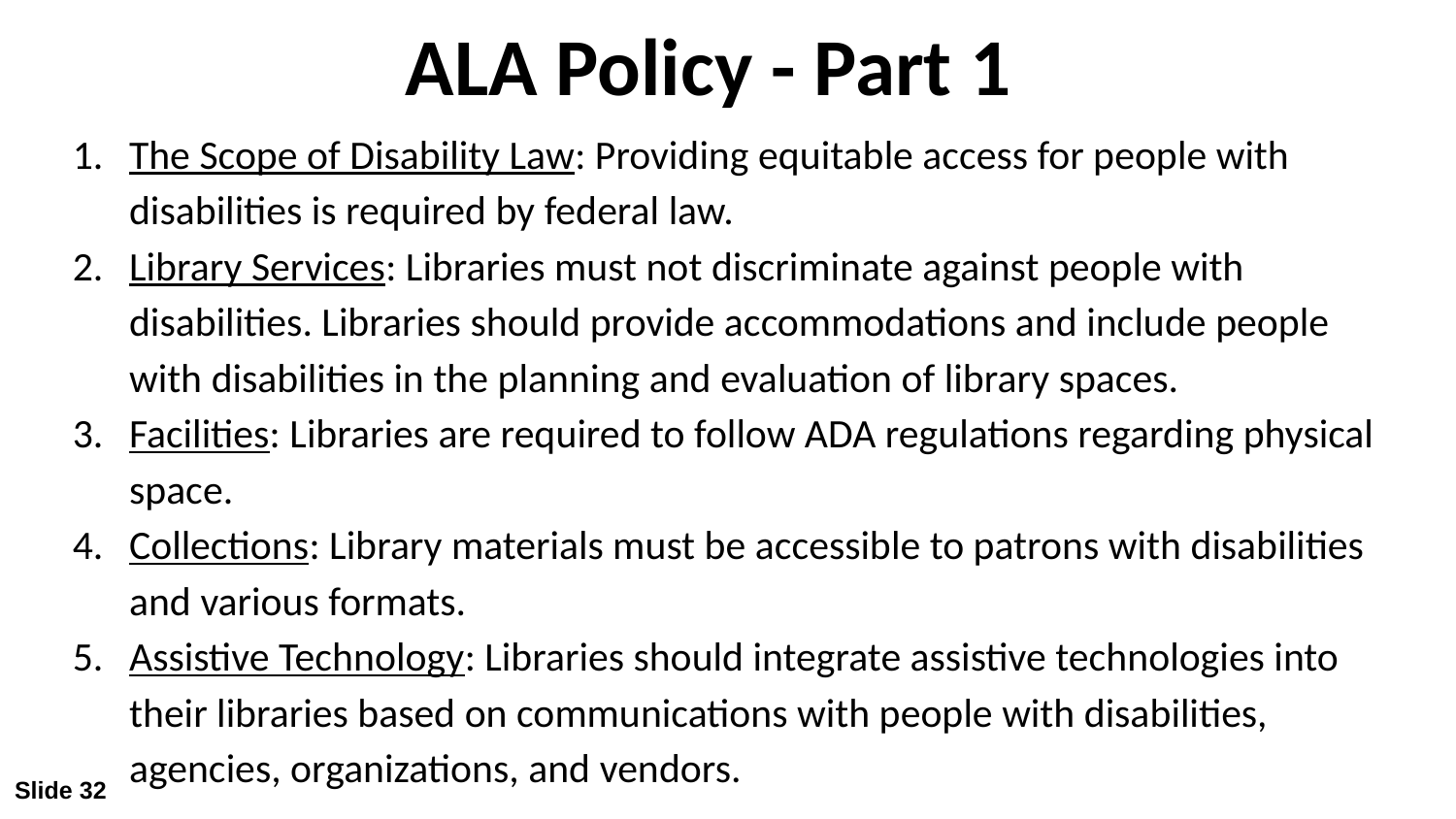

# ALA Policy - Part 1
The Scope of Disability Law: Providing equitable access for people with disabilities is required by federal law.
Library Services: Libraries must not discriminate against people with disabilities. Libraries should provide accommodations and include people with disabilities in the planning and evaluation of library spaces.
Facilities: Libraries are required to follow ADA regulations regarding physical space.
Collections: Library materials must be accessible to patrons with disabilities and various formats.
Assistive Technology: Libraries should integrate assistive technologies into their libraries based on communications with people with disabilities, agencies, organizations, and vendors.
Slide 32